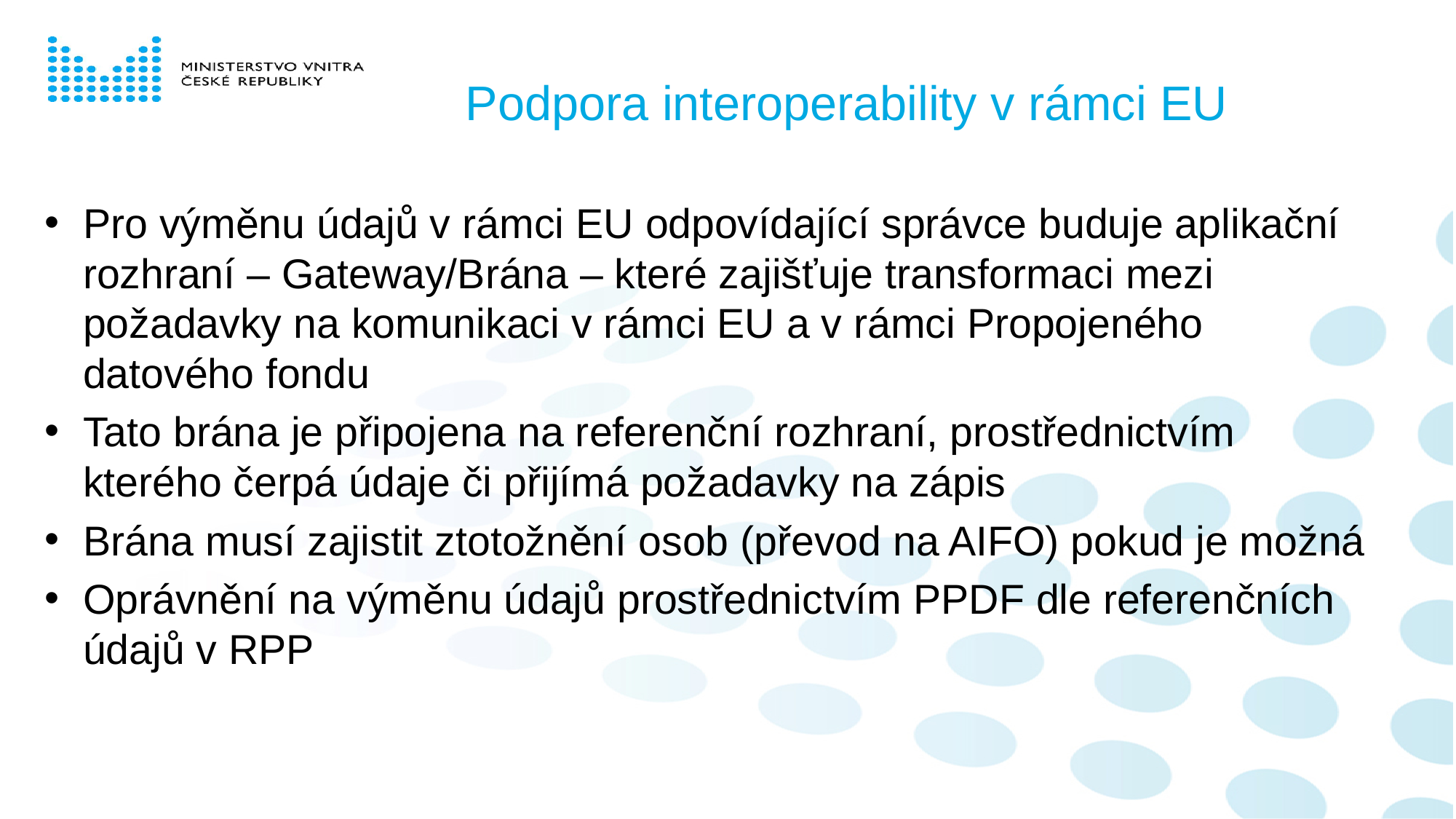

# Podpora interoperability v rámci EU
Pro výměnu údajů v rámci EU odpovídající správce buduje aplikační rozhraní – Gateway/Brána – které zajišťuje transformaci mezi požadavky na komunikaci v rámci EU a v rámci Propojeného datového fondu
Tato brána je připojena na referenční rozhraní, prostřednictvím kterého čerpá údaje či přijímá požadavky na zápis
Brána musí zajistit ztotožnění osob (převod na AIFO) pokud je možná
Oprávnění na výměnu údajů prostřednictvím PPDF dle referenčních údajů v RPP